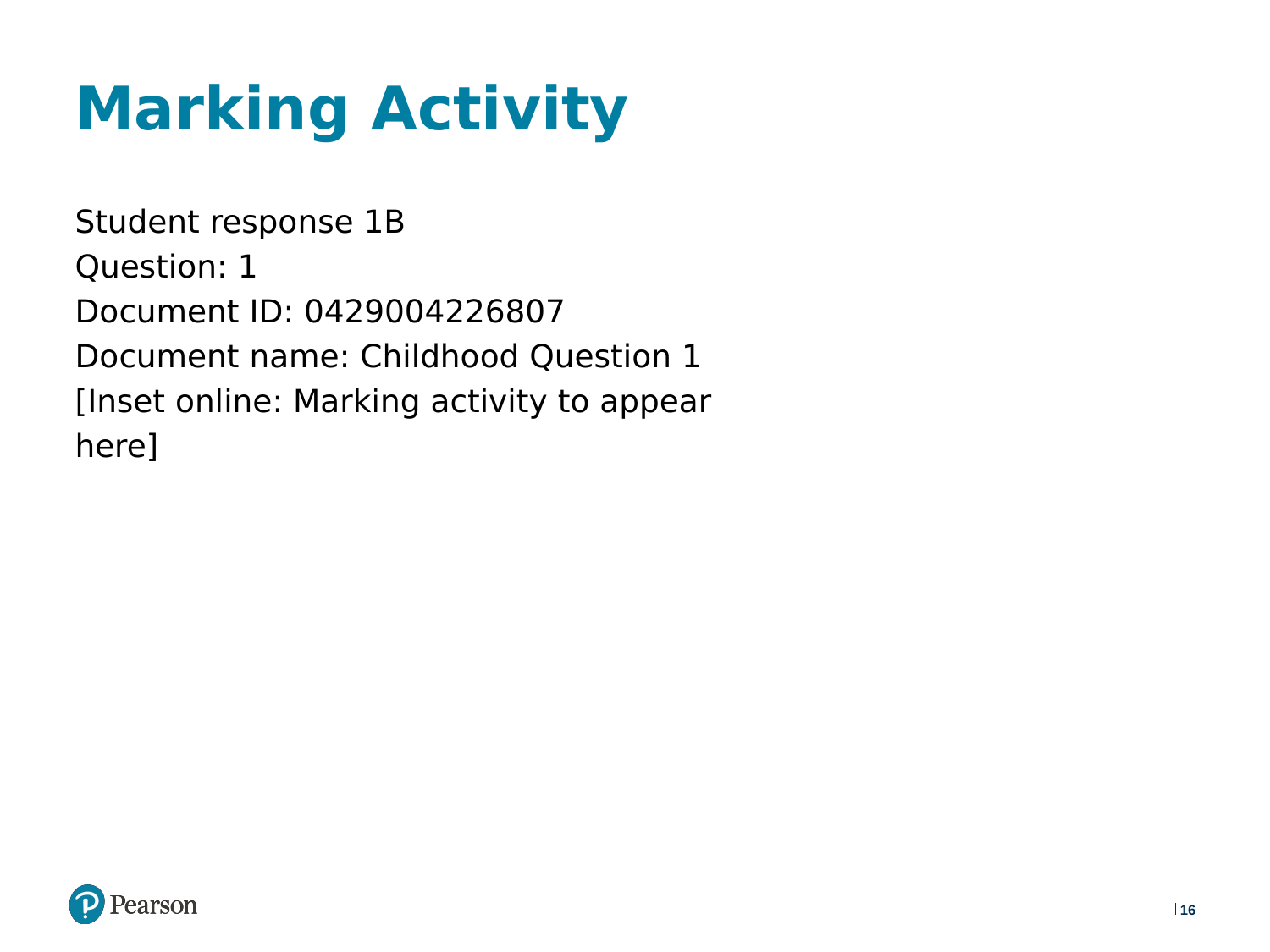

# Marking Activity
Student response 1B
Question: 1
Document ID: 0429004226807
Document name: Childhood Question 1
[Inset online: Marking activity to appear here]

16